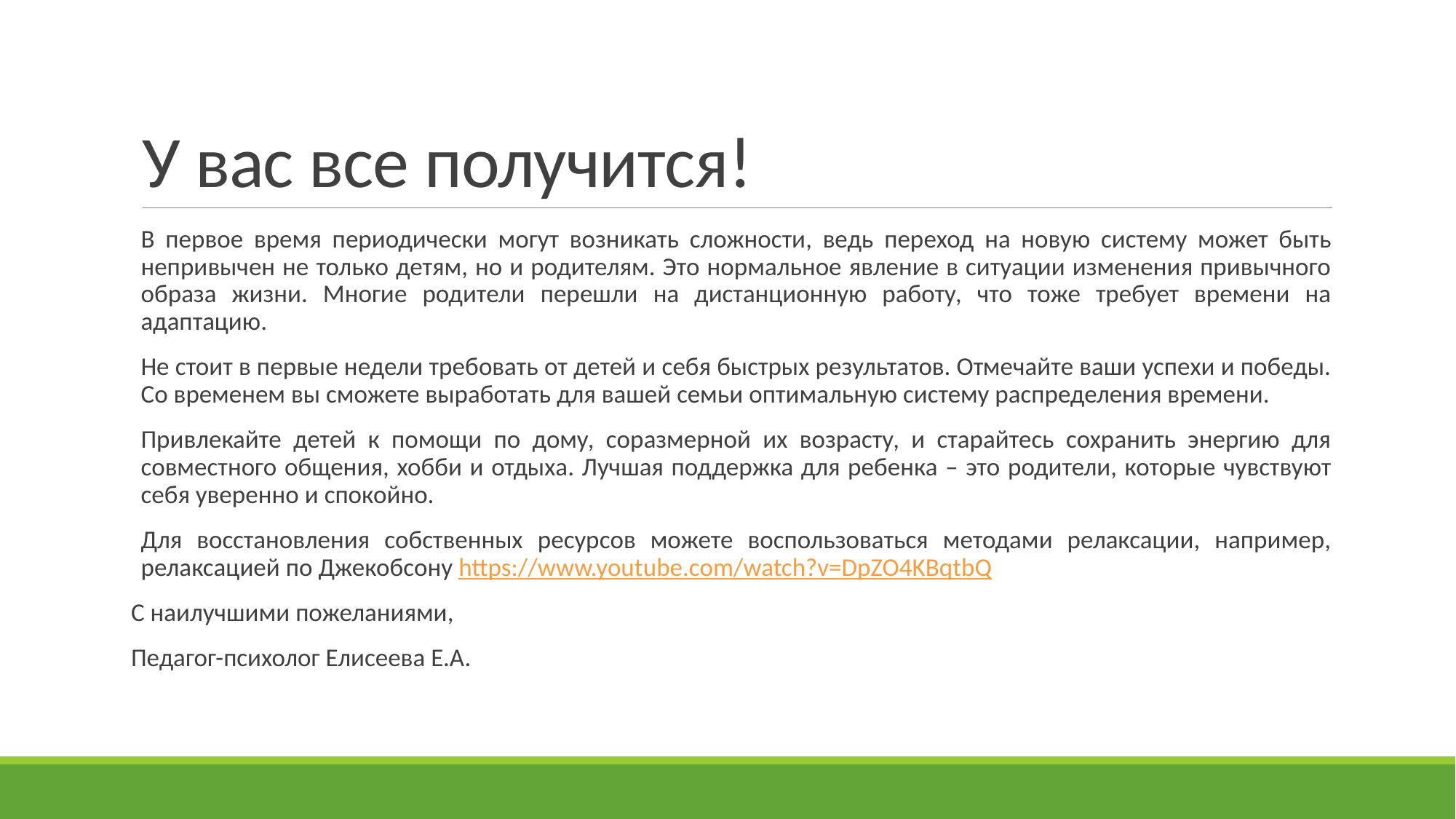

# У вас все получится!
В первое время периодически могут возникать сложности, ведь переход на новую систему может быть непривычен не только детям, но и родителям. Это нормальное явление в ситуации изменения привычного образа жизни. Многие родители перешли на дистанционную работу, что тоже требует времени на адаптацию.
Не стоит в первые недели требовать от детей и себя быстрых результатов. Отмечайте ваши успехи и победы. Со временем вы сможете выработать для вашей семьи оптимальную систему распределения времени.
Привлекайте детей к помощи по дому, соразмерной их возрасту, и старайтесь сохранить энергию для совместного общения, хобби и отдыха. Лучшая поддержка для ребенка – это родители, которые чувствуют себя уверенно и спокойно.
Для восстановления собственных ресурсов можете воспользоваться методами релаксации, например, релаксацией по Джекобсону https://www.youtube.com/watch?v=DpZO4KBqtbQ
С наилучшими пожеланиями,
Педагог-психолог Елисеева Е.А.